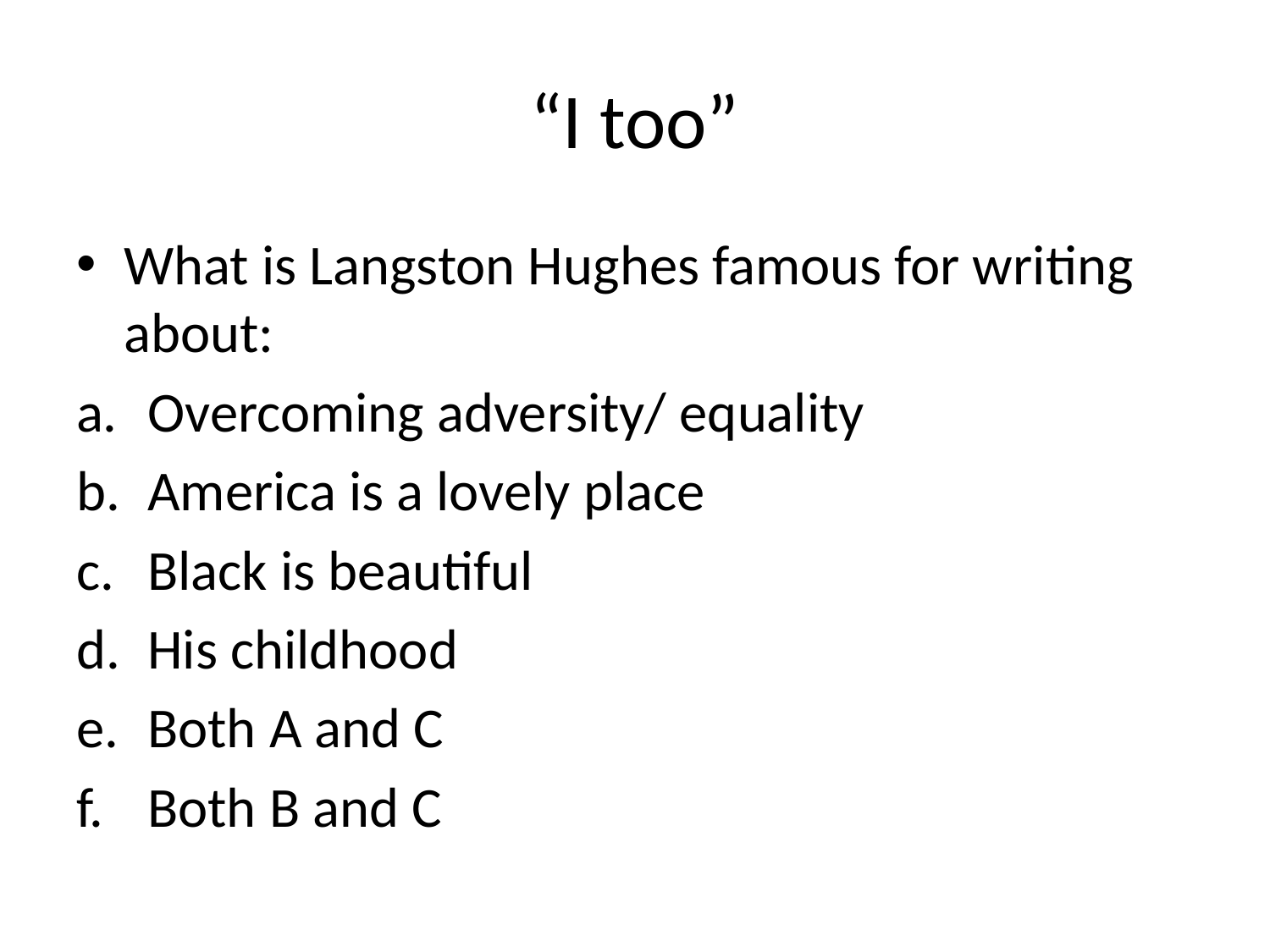

# “I too”
What is Langston Hughes famous for writing about:
Overcoming adversity/ equality
America is a lovely place
Black is beautiful
His childhood
Both A and C
Both B and C